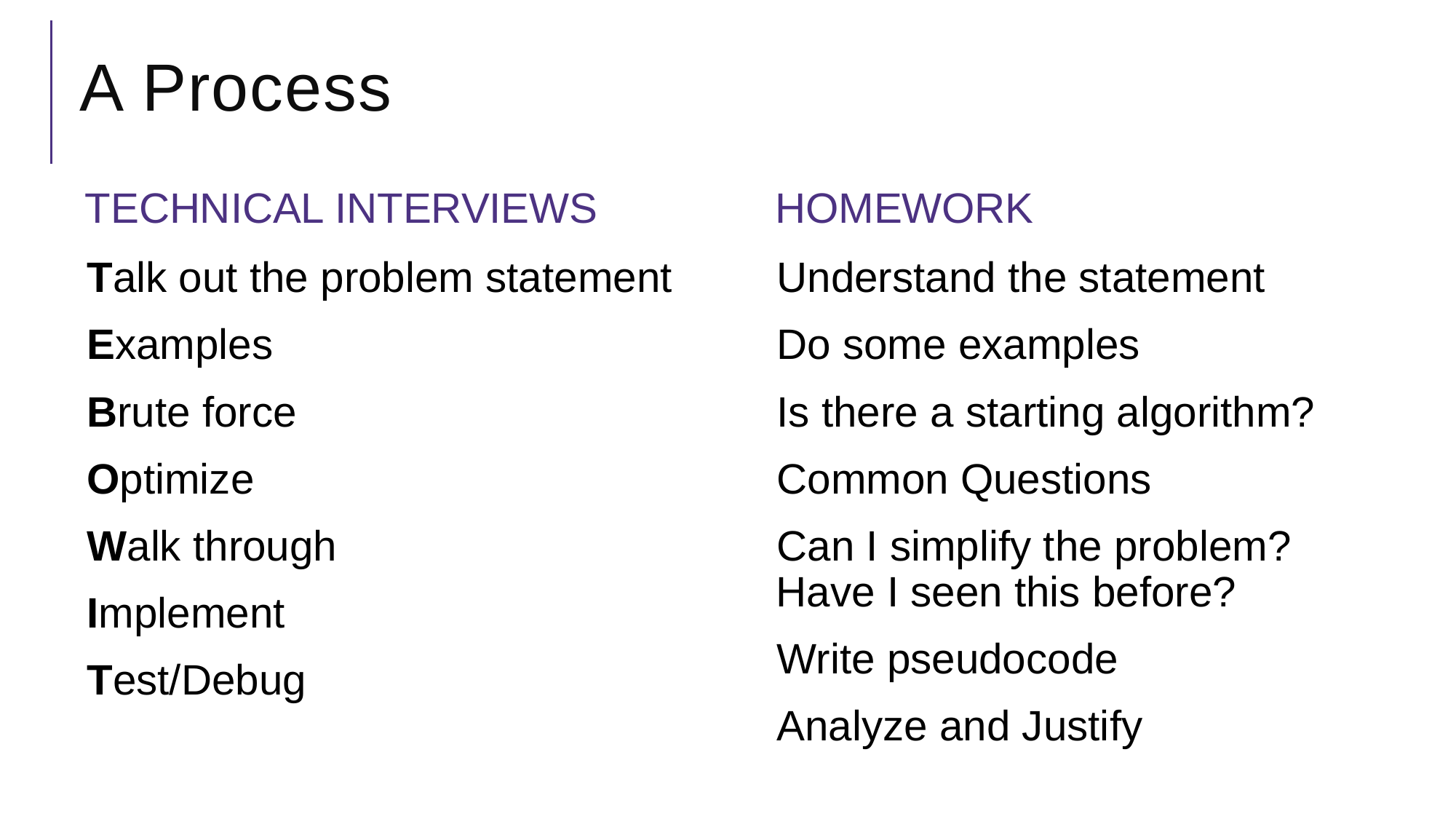

# A Process
Technical interviews
Homework
Talk out the problem statement
Examples
Brute force
Optimize
Walk through
Implement
Test/Debug
Understand the statement
Do some examples
Is there a starting algorithm?
Common Questions
Can I simplify the problem? Have I seen this before?
Write pseudocode
Analyze and Justify